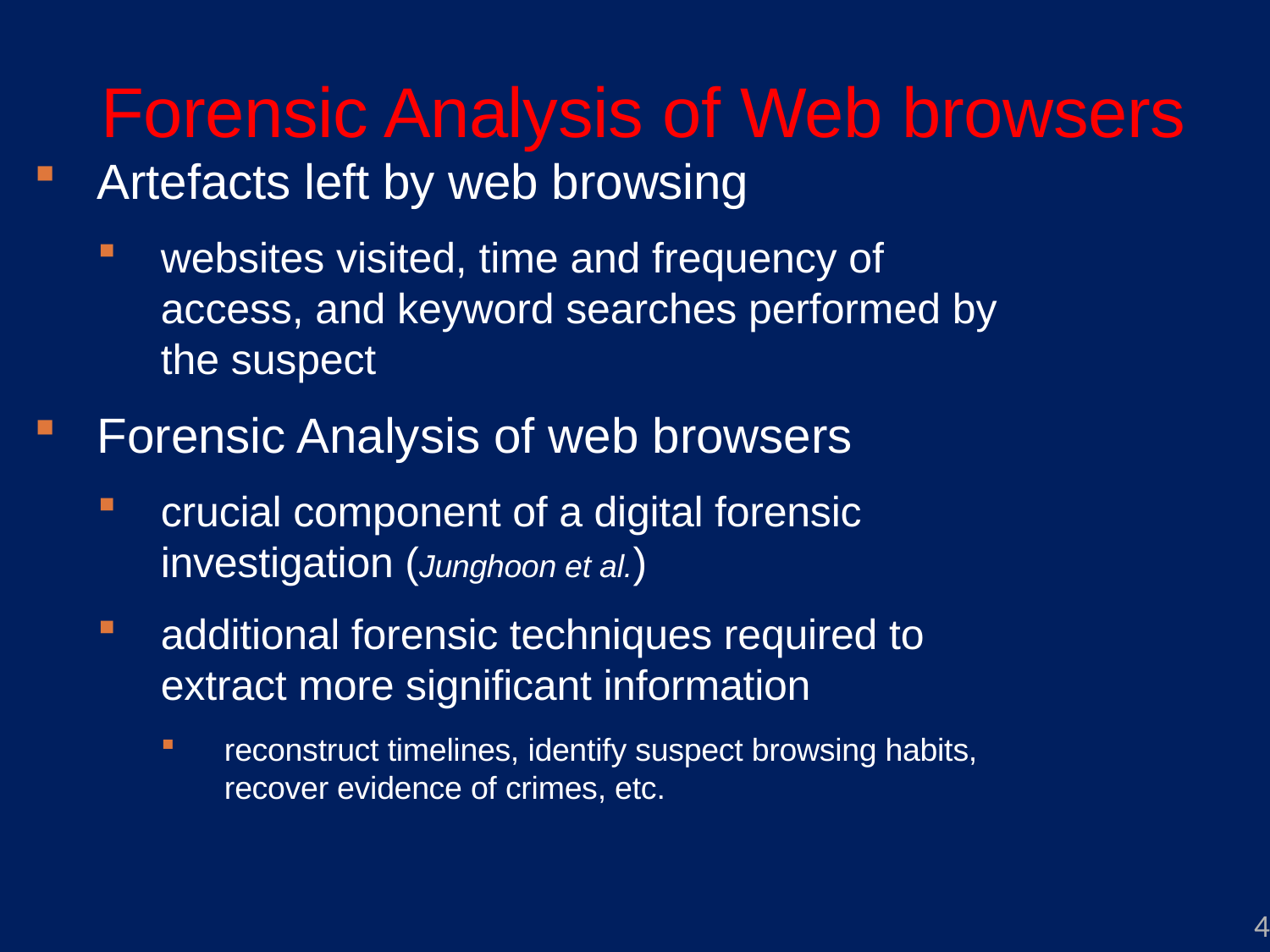

# Forensic Analysis of Web browsers
Artefacts left by web browsing
websites visited, time and frequency of access, and keyword searches performed by the suspect
Forensic Analysis of web browsers
crucial component of a digital forensic investigation (Junghoon et al.)
additional forensic techniques required to extract more significant information
reconstruct timelines, identify suspect browsing habits, recover evidence of crimes, etc.
4